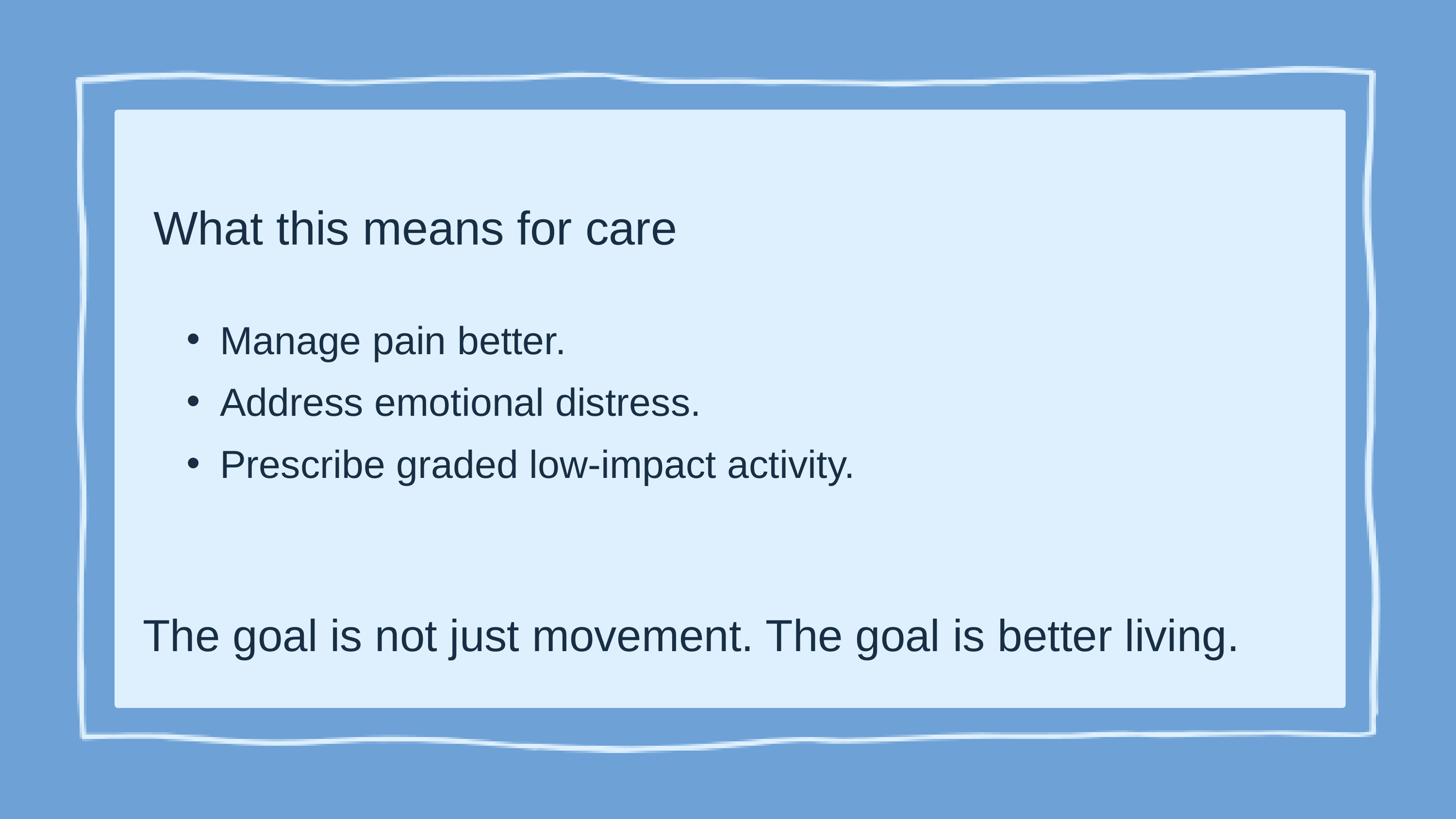

What this means for care
Manage pain better.
Address emotional distress.
Prescribe graded low-impact activity.

The goal is not just movement. The goal is better living.